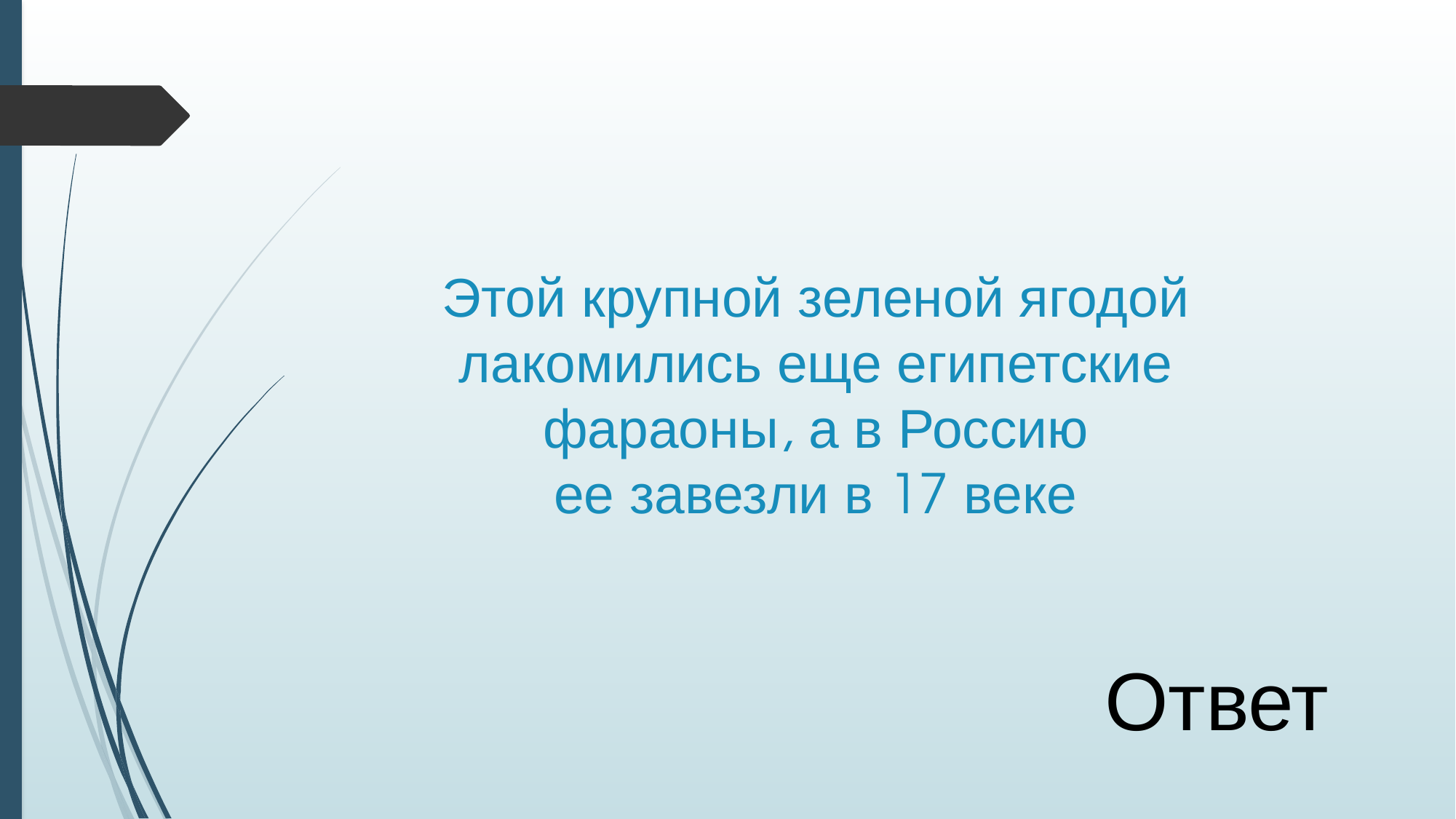

# Этой крупной зеленой ягодой лакомились еще египетские фараоны, а в Россию ее завезли в 17 веке
Ответ